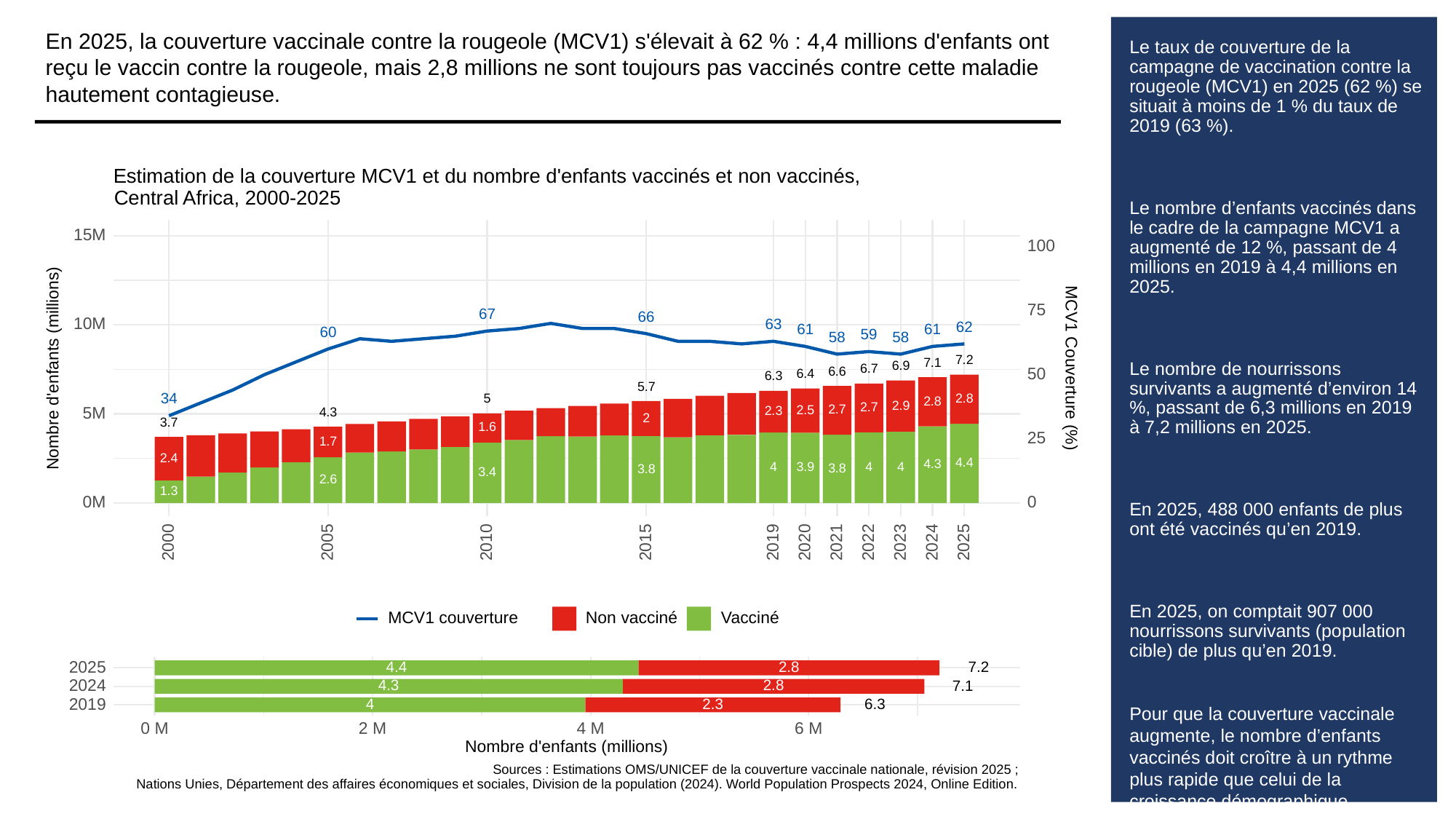

En 2025, la couverture vaccinale contre la rougeole (MCV1) s'élevait à 62 % : 4,4 millions d'enfants ont reçu le vaccin contre la rougeole, mais 2,8 millions ne sont toujours pas vaccinés contre cette maladie hautement contagieuse.
# Le taux de couverture de la campagne de vaccination contre la rougeole (MCV1) en 2025 (62 %) se situait à moins de 1 % du taux de 2019 (63 %).

Le nombre d’enfants vaccinés dans le cadre de la campagne MCV1 a augmenté de 12 %, passant de 4 millions en 2019 à 4,4 millions en 2025.

Le nombre de nourrissons survivants a augmenté d’environ 14 %, passant de 6,3 millions en 2019 à 7,2 millions en 2025.

En 2025, 488 000 enfants de plus ont été vaccinés qu’en 2019.

En 2025, on comptait 907 000 nourrissons survivants (population cible) de plus qu’en 2019.

Pour que la couverture vaccinale augmente, le nombre d’enfants vaccinés doit croître à un rythme plus rapide que celui de la croissance démographique.

Estimation de la couverture MCV1 et du nombre d'enfants vaccinés et non vaccinés,
Central Africa, 2000-2025

15M

100

75
67
66
10M
63
62

61
61

60
59
58
58
7.2
7.1
Nombre d'enfants (millions)
MCV1 Couverture (%)
6.9
6.7
6.6
50

6.4
6.3

5.7

34
2.8
5

2.8

2.9
2.7

2.7
2.5

2.3
5M
4.3

2

3.7

1.6

25

1.7

2.4

4.4
4.3

4
3.9
4
4
3.8
3.8

3.4

2.6

1.3
0M
0

2023
2000
2005
2010
2015
2019
2020
2021
2022
2024
2025

MCV1 couverture
Non vacciné
Vacciné

2025
2.8
7.2
4.4

2024
4.3
2.8
7.1

2019
2.3
6.3
4

0 M
6 M
2 M
4 M
Nombre d'enfants (millions)
Sources : Estimations OMS/UNICEF de la couverture vaccinale nationale, révision 2025 ;
Nations Unies, Département des affaires économiques et sociales, Division de la population (2024). World Population Prospects 2024, Online Edition.